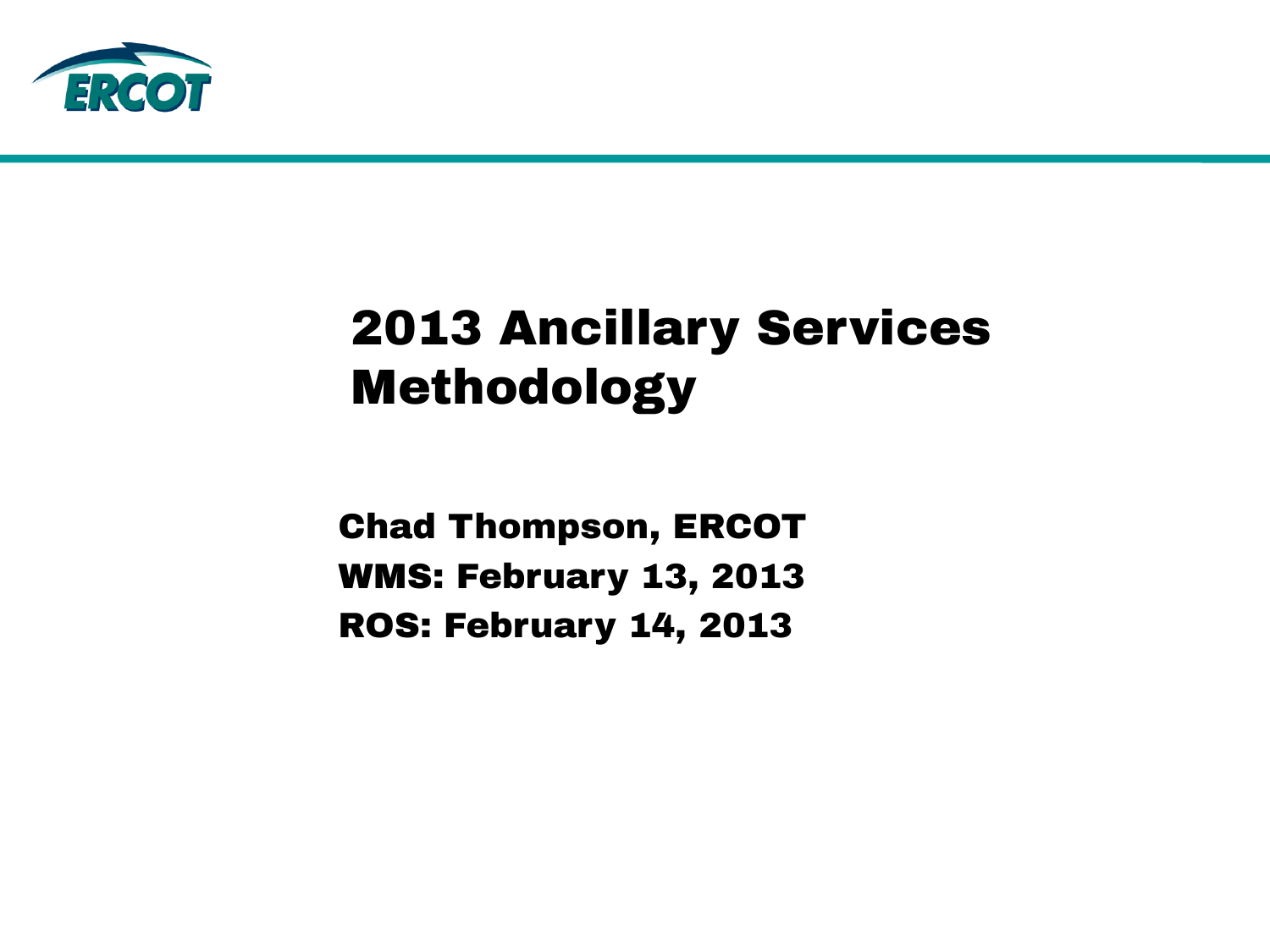

# 2013 Ancillary Services Methodology
Chad Thompson, ERCOT
WMS: February 13, 2013
ROS: February 14, 2013